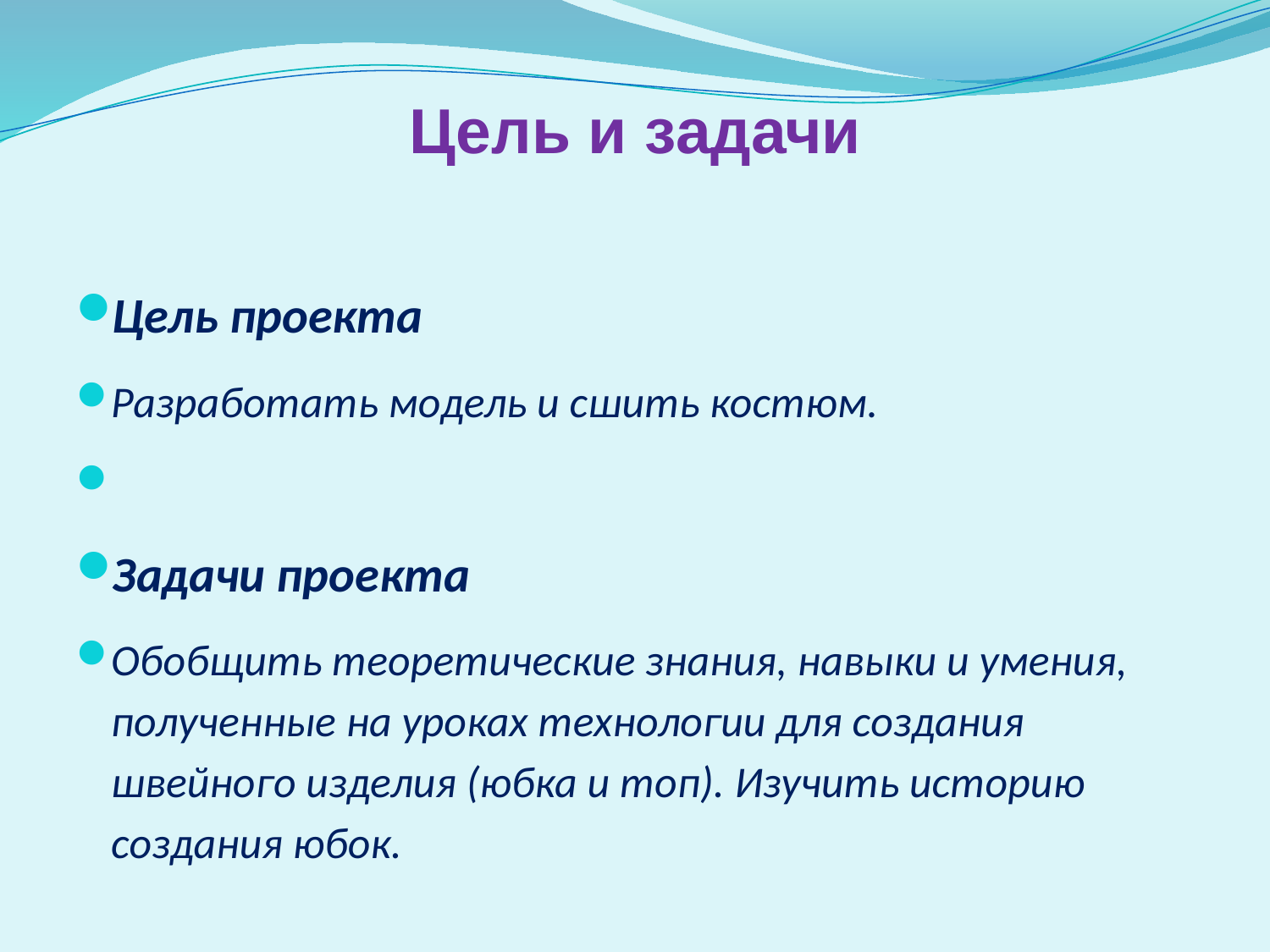

# Цель и задачи
Цель проекта
Разработать модель и сшить костюм.

Задачи проекта
Обобщить теоретические знания, навыки и умения, полученные на уроках технологии для создания швейного изделия (юбка и топ). Изучить историю создания юбок.